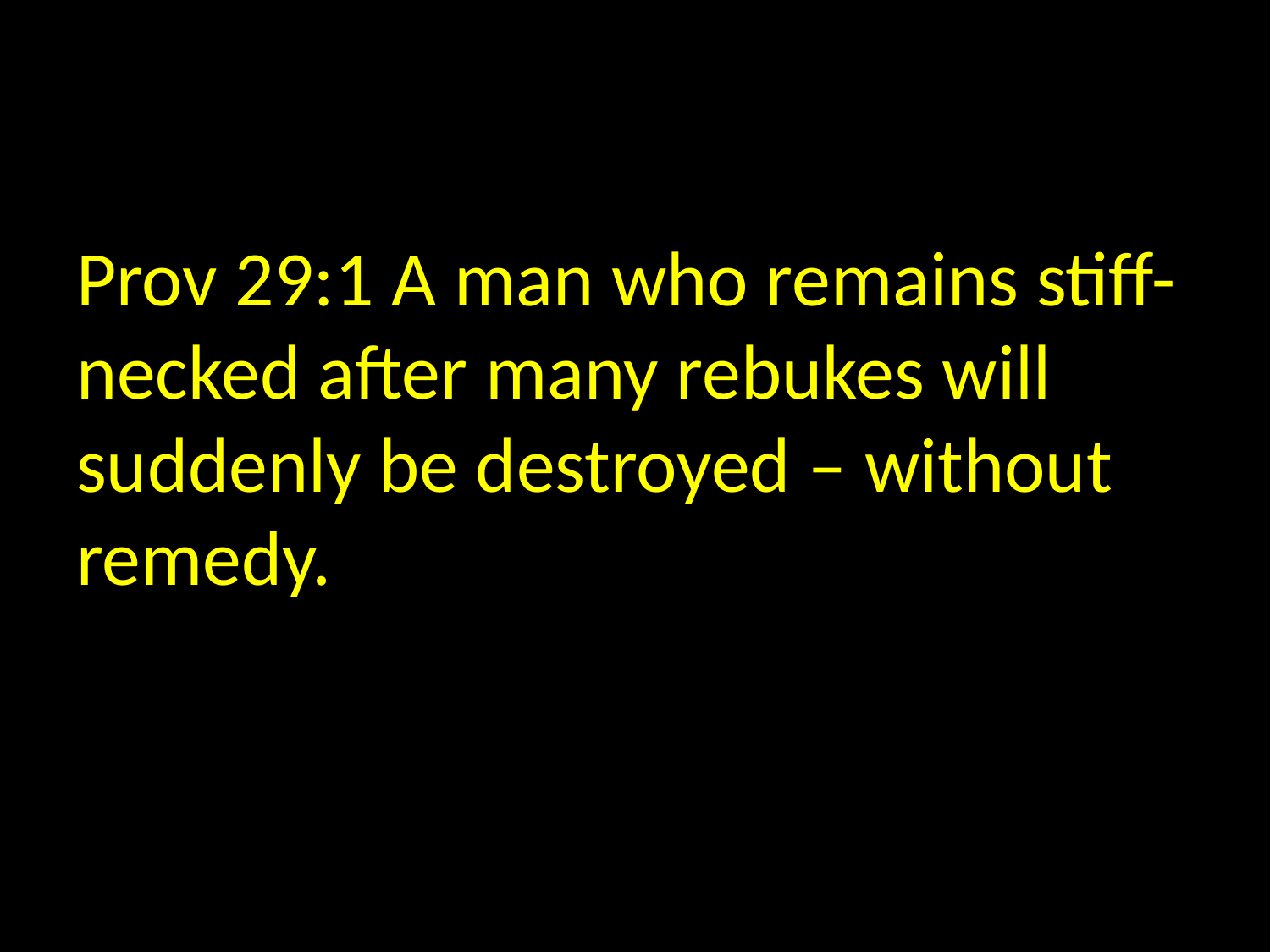

#
Prov 29:1 A man who remains stiff-necked after many rebukes will suddenly be destroyed – without remedy.